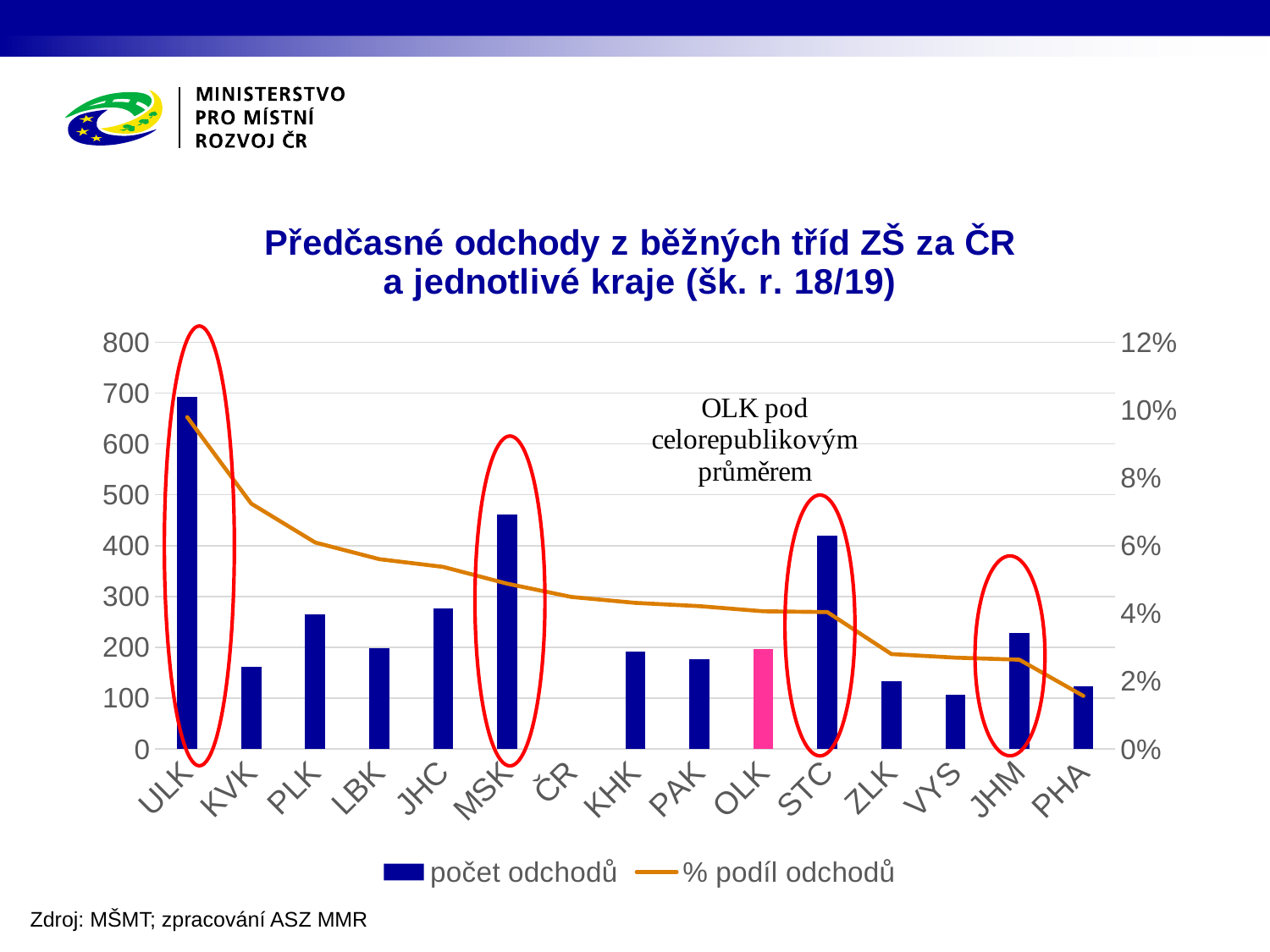

### Chart: Předčasné odchody z běžných tříd ZŠ za ČR a jednotlivé kraje (šk. r. 18/19)

| Category | počet odchodů | % podíl odchodů |
|---|---|---|
| ULK | 692.0 | 0.09790605546123372 |
| KVK | 161.0 | 0.07239208633093525 |
| PLK | 265.0 | 0.06090553895656171 |
| LBK | 199.0 | 0.055993247045582444 |
| JHC | 277.0 | 0.053713399263137486 |
| MSK | 461.0 | 0.048762428601650094 |
| ČR | None | 0.04486244654818696 |
| KHK | 191.0 | 0.04310539381629429 |
| PAK | 177.0 | 0.0421528935460824 |
| OLK | 196.0 | 0.0406301824212272 |
| STC | 419.0 | 0.04040111850351943 |
| ZLK | 133.0 | 0.028023598820058997 |
| VYS | 107.0 | 0.026958931720836483 |
| JHM | 228.0 | 0.02635533464339383 |
| PHA | 124.0 | 0.015666456096020215 |

Zdroj: MŠMT; zpracování ASZ MMR